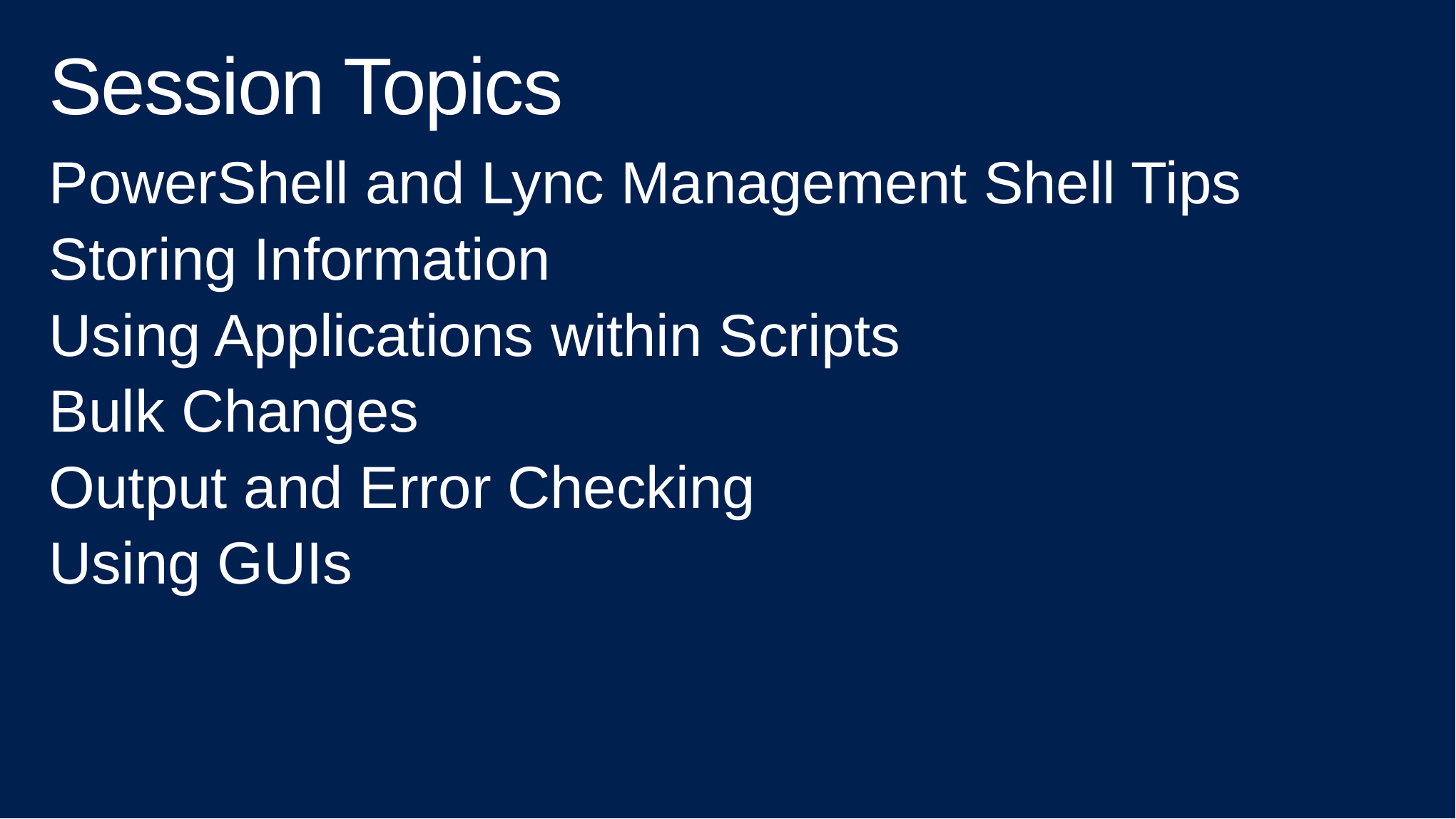

# Session Topics
PowerShell and Lync Management Shell Tips
Storing Information
Using Applications within Scripts
Bulk Changes
Output and Error Checking
Using GUIs